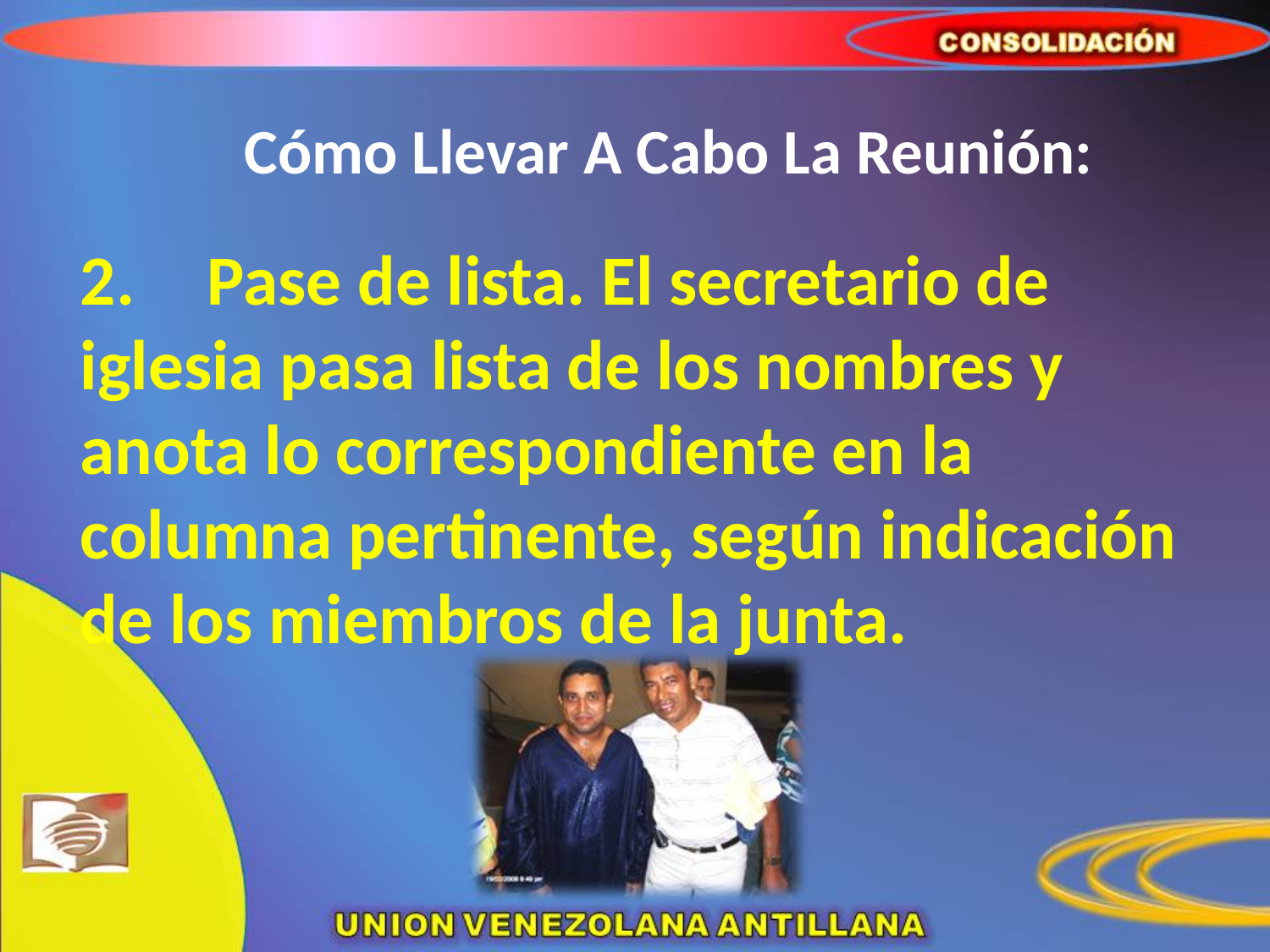

# Cómo Llevar A Cabo La Reunión:
	2.	Pase de lista. El secretario de iglesia pasa lista de los nombres y anota lo correspondiente en la columna pertinente, según indicación de los miembros de la junta.